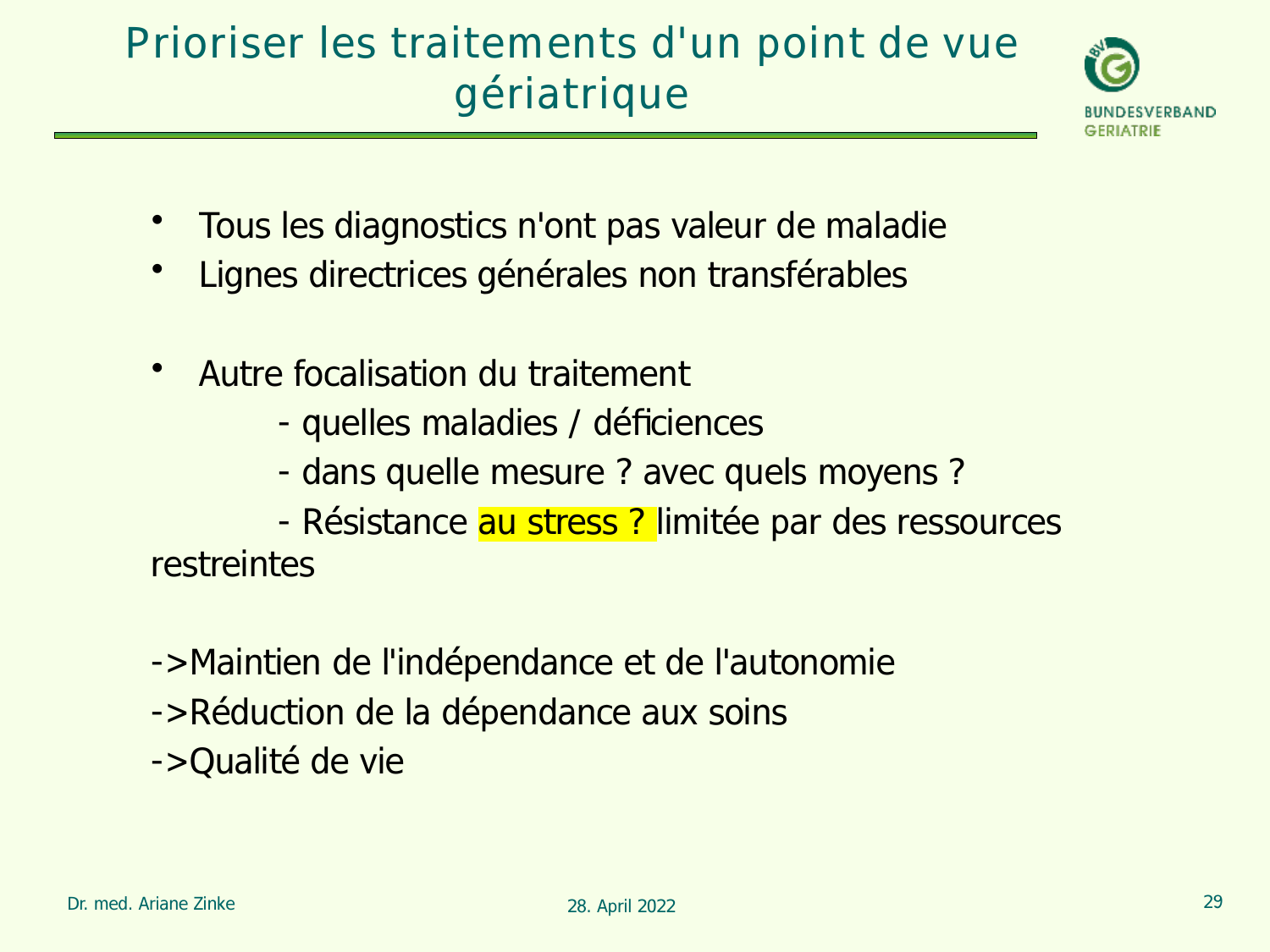

# Prioriser les traitements d'un point de vue gériatrique
Tous les diagnostics n'ont pas valeur de maladie
Lignes directrices générales non transférables

Autre focalisation du traitement
	- quelles maladies / déficiences
	- dans quelle mesure ? avec quels moyens ?
	- Résistance au stress ? limitée par des ressources 	restreintes

->Maintien de l'indépendance et de l'autonomie
->Réduction de la dépendance aux soins
->Qualité de vie